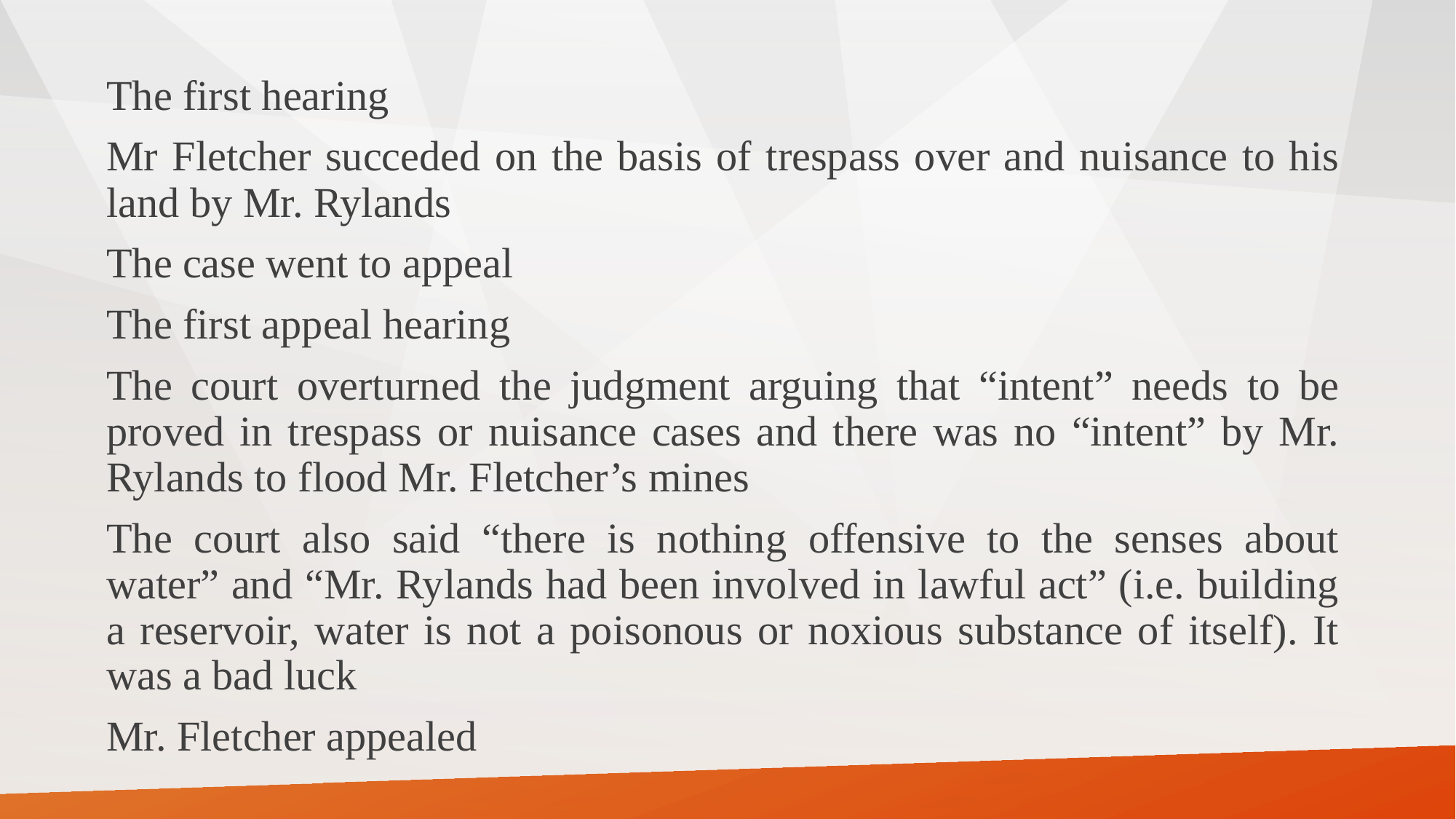

The first hearing
Mr Fletcher succeded on the basis of trespass over and nuisance to his land by Mr. Rylands
The case went to appeal
The first appeal hearing
The court overturned the judgment arguing that “intent” needs to be proved in trespass or nuisance cases and there was no “intent” by Mr. Rylands to flood Mr. Fletcher’s mines
The court also said “there is nothing offensive to the senses about water” and “Mr. Rylands had been involved in lawful act” (i.e. building a reservoir, water is not a poisonous or noxious substance of itself). It was a bad luck
Mr. Fletcher appealed